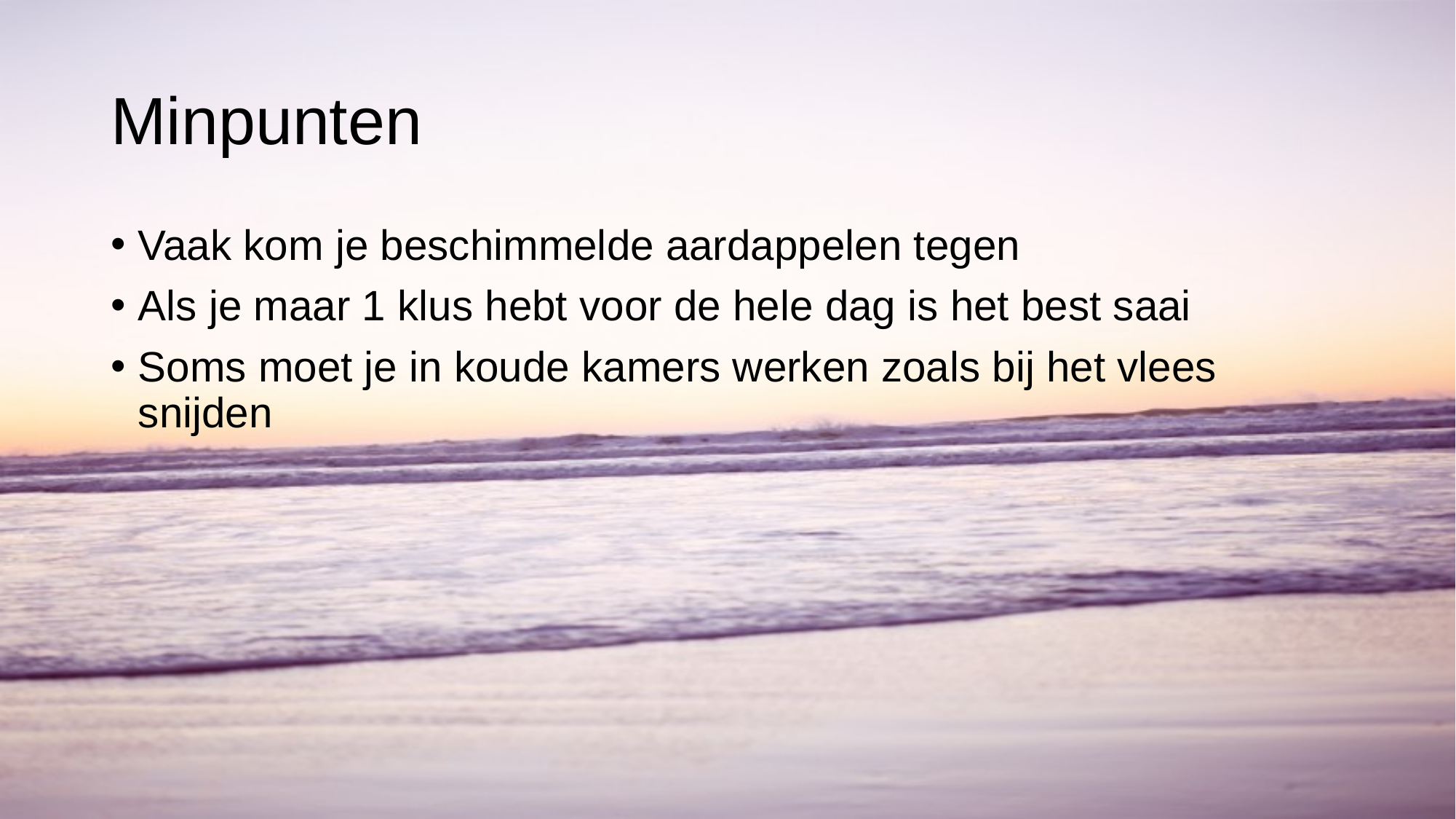

# Minpunten
Vaak kom je beschimmelde aardappelen tegen
Als je maar 1 klus hebt voor de hele dag is het best saai
Soms moet je in koude kamers werken zoals bij het vlees snijden